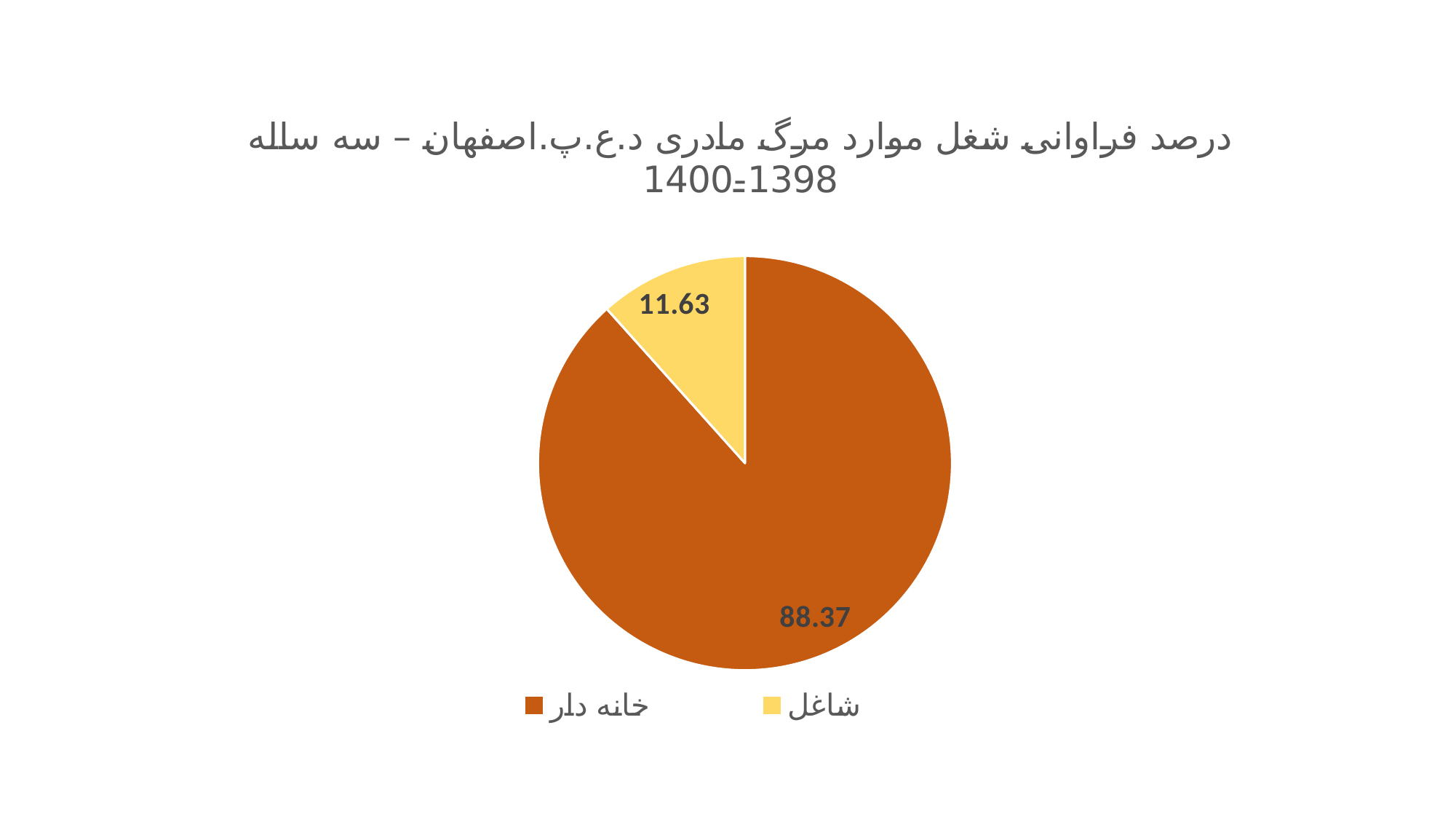

### Chart: درصد فراوانی شغل موارد مرگ مادری د.ع.پ.اصفهان – سه ساله 1398-1400

| Category | محل سکونت |
|---|---|
| خانه دار | 88.37 |
| شاغل | 11.63 |